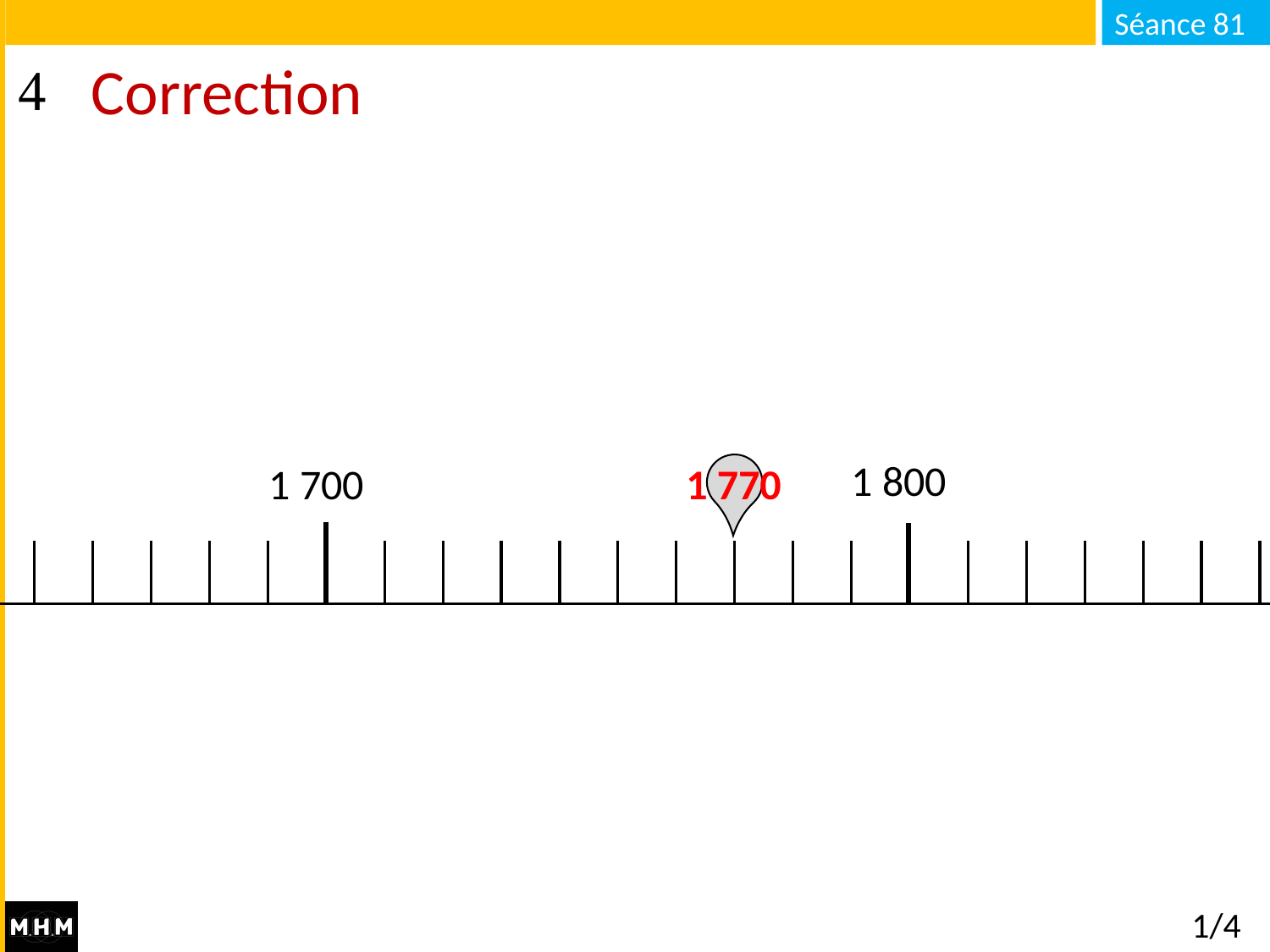

# Correction
1 800
1 700
1 770

1/4